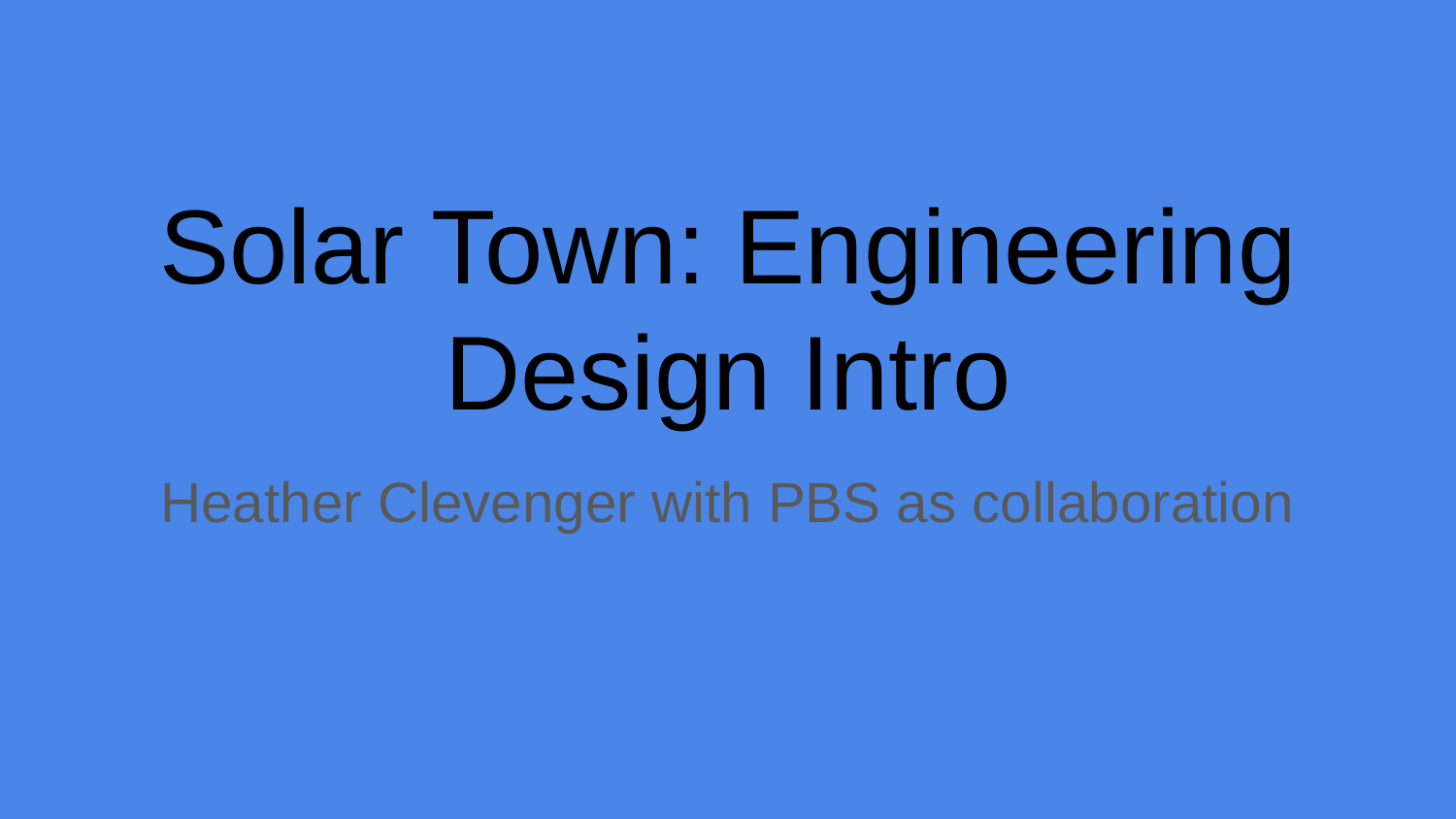

# Solar Town: Engineering Design Intro
Heather Clevenger with PBS as collaboration